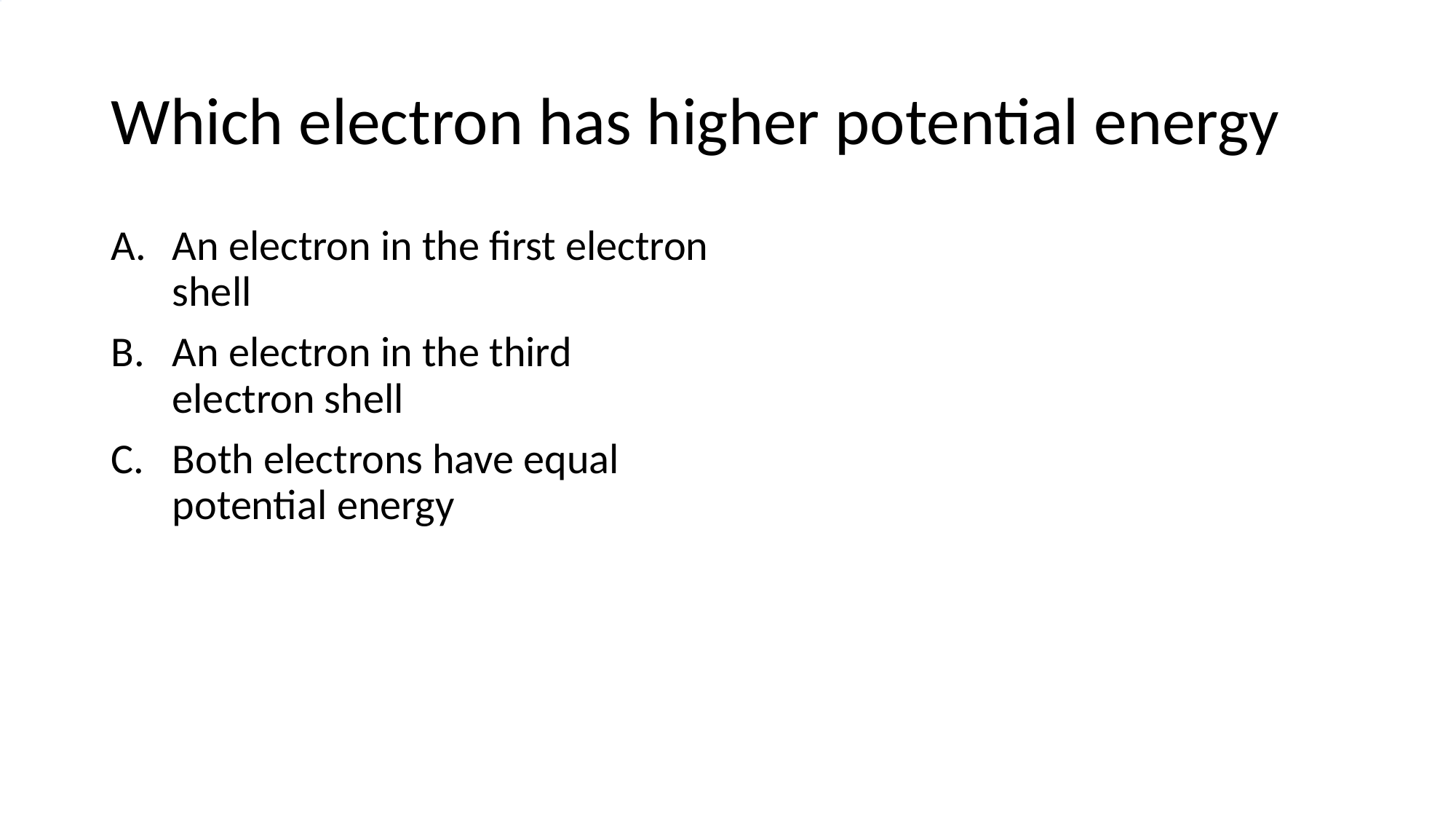

# Which electron has higher potential energy

An electron in the first electron shell
An electron in the third electron shell
Both electrons have equal potential energy